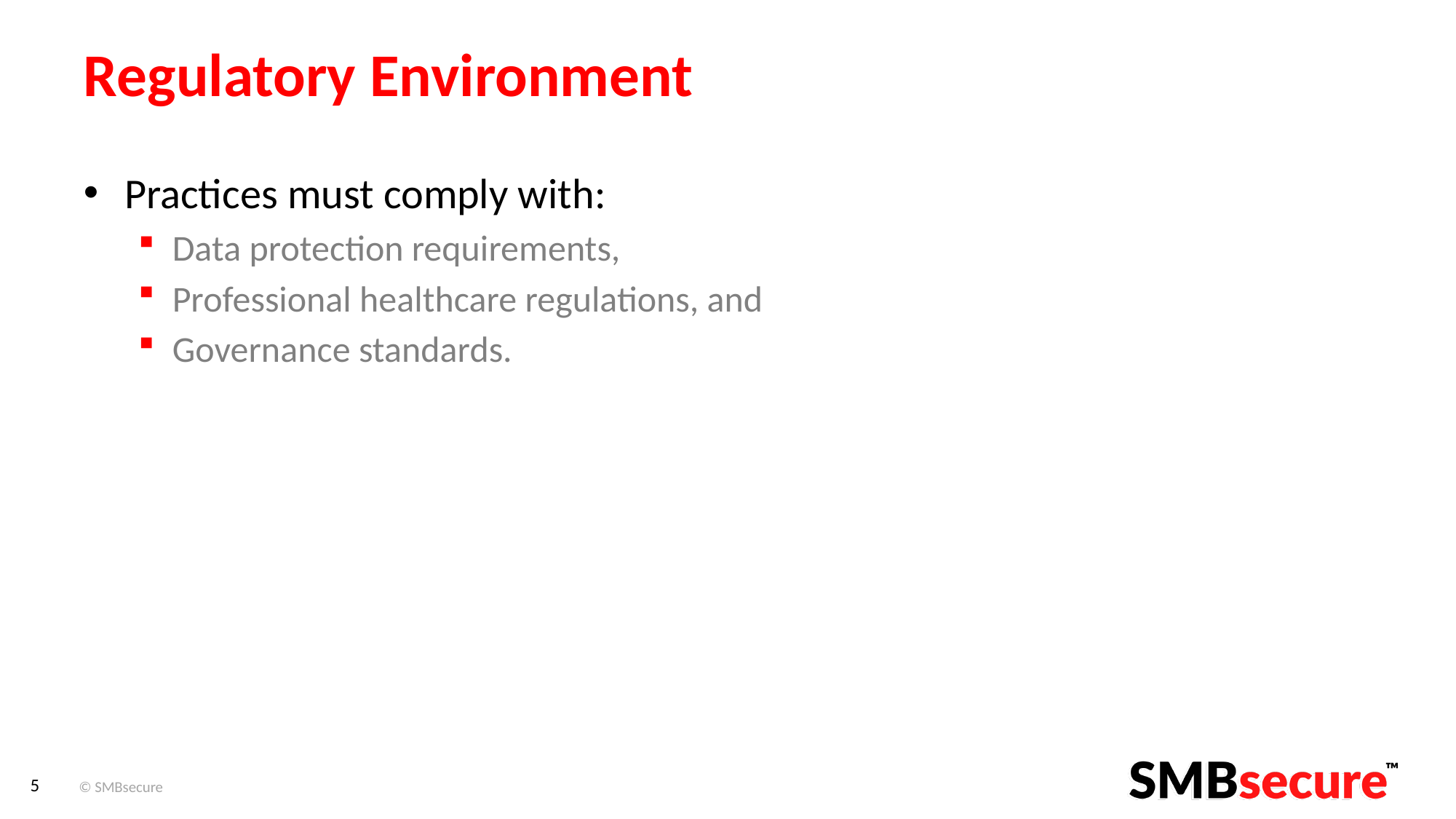

# Regulatory Environment
Practices must comply with:
Data protection requirements,
Professional healthcare regulations, and
Governance standards.